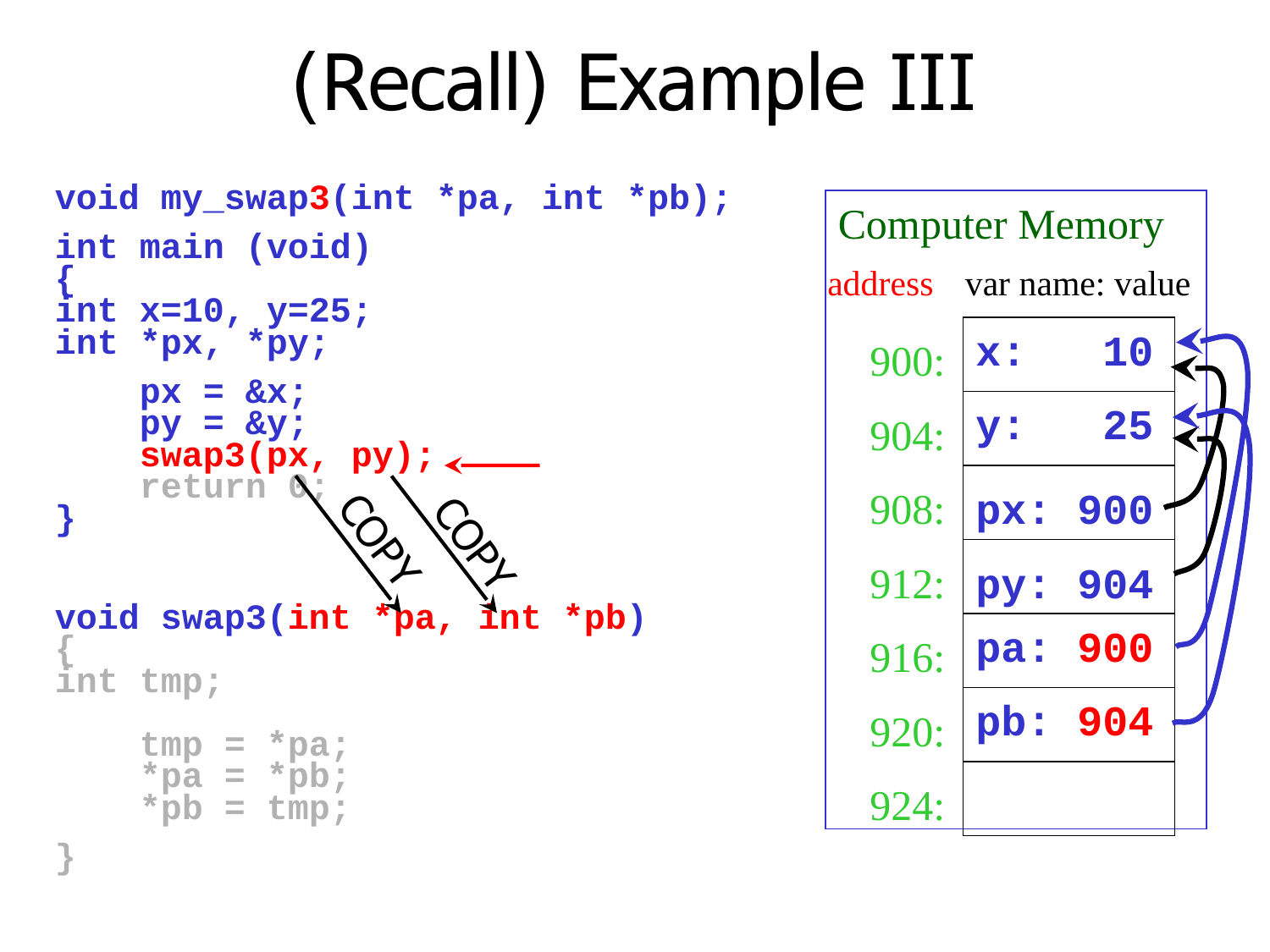

# (Recall) Example III

void my_swap3(int *pa, int *pb);
int main (void)
{
int x=10, y=25;
int *px, *py;
    px = &x;
    py = &y;
    swap3(px, py);
    return 0;
}

void swap3(int *pa, int *pb)
{
int tmp;
    tmp = *pa;
    *pa = *pb;
    *pb = tmp;
}
Computer Memory

address
var name: value

x:   10

900:

y:   25

904:

908:
px: 900
COPY
COPY

912:
py: 904

pa: 900
916:

pb: 904
920:

924: